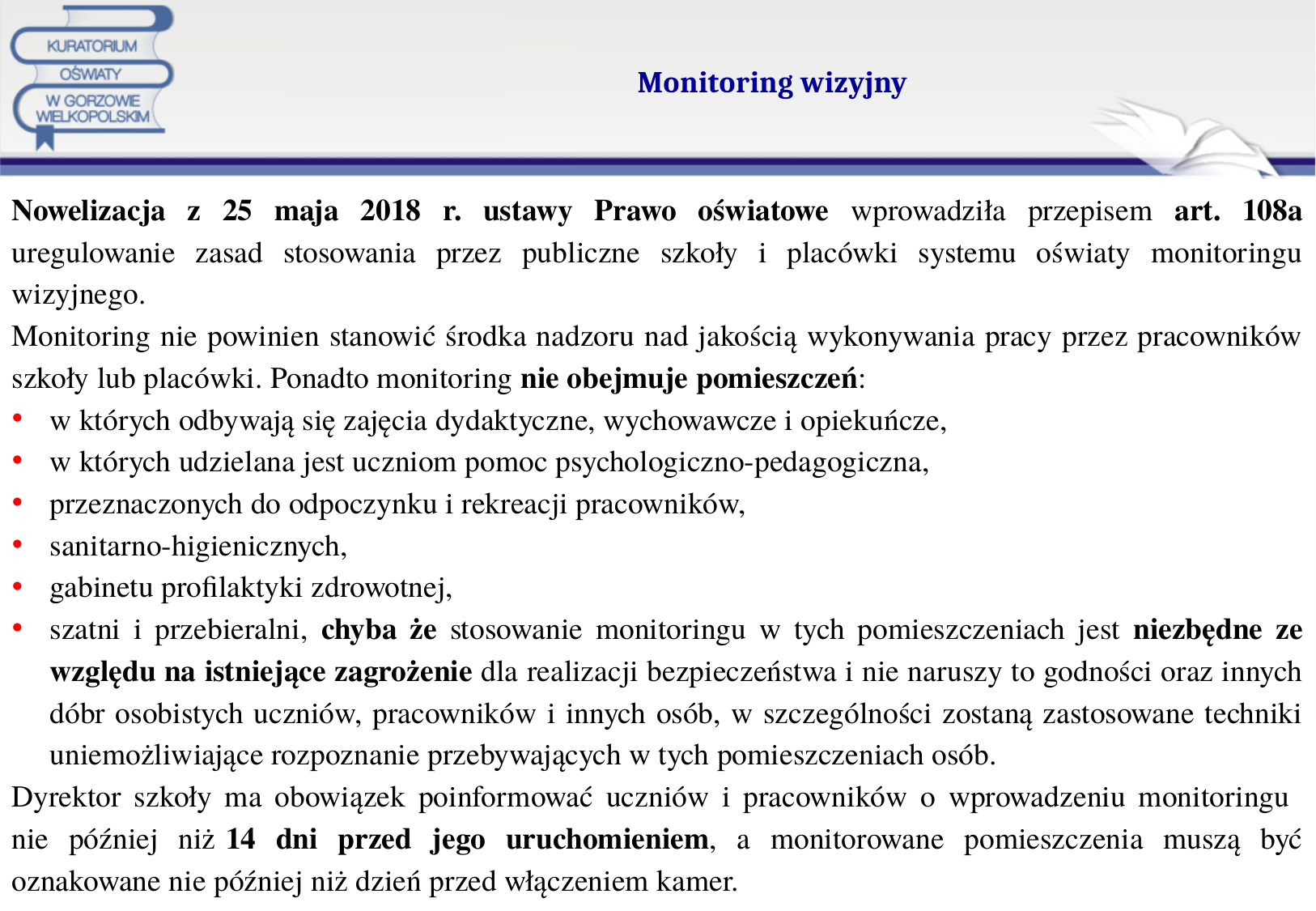

# Monitoring wizyjny
Nowelizacja z 25 maja 2018 r. ustawy Prawo oświatowe wprowadziła przepisem art. 108a uregulowanie zasad stosowania przez publiczne szkoły i placówki systemu oświaty monitoringu wizyjnego.
Monitoring nie powinien stanowić środka nadzoru nad jakością wykonywania pracy przez pracowników szkoły lub placówki. Ponadto monitoring nie obejmuje pomieszczeń:
w których odbywają się zajęcia dydaktyczne, wychowawcze i opiekuńcze,
w których udzielana jest uczniom pomoc psychologiczno-pedagogiczna,
przeznaczonych do odpoczynku i rekreacji pracowników,
sanitarno-higienicznych,
gabinetu profilaktyki zdrowotnej,
szatni i przebieralni, chyba że stosowanie monitoringu w tych pomieszczeniach jest niezbędne ze względu na istniejące zagrożenie dla realizacji bezpieczeństwa i nie naruszy to godności oraz innych dóbr osobistych uczniów, pracowników i innych osób, w szczególności zostaną zastosowane techniki uniemożliwiające rozpoznanie przebywających w tych pomieszczeniach osób.
Dyrektor szkoły ma obowiązek poinformować uczniów i pracowników o wprowadzeniu monitoringu
nie później niż 14 dni przed jego uruchomieniem, a monitorowane pomieszczenia muszą być oznakowane nie później niż dzień przed włączeniem kamer.